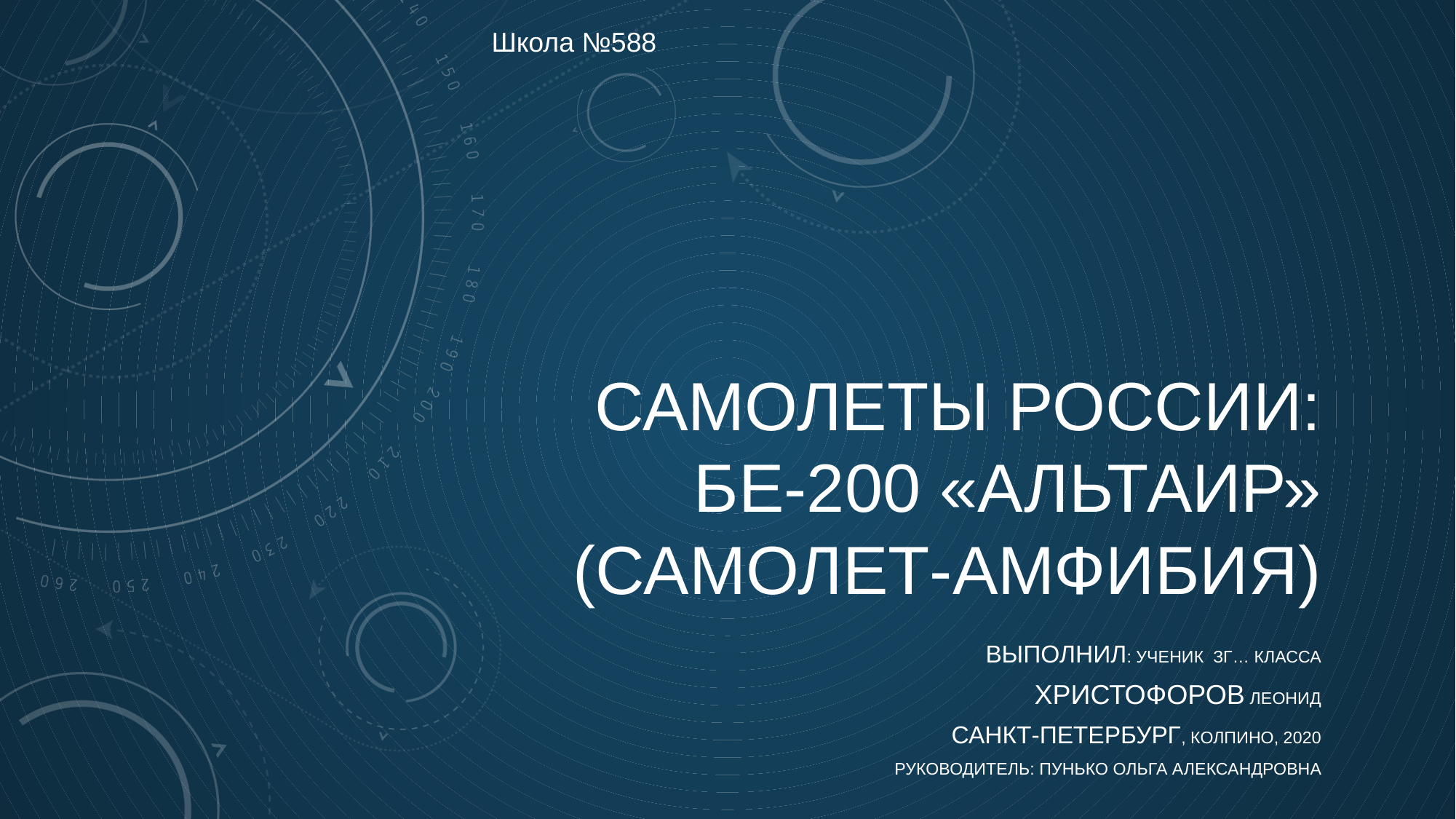

Школа №588
# Самолеты россии: Бе-200 «Альтаир» (самолет-амфибия)
Выполнил: ученик  ЗГ… класса
Христофоров Леонид
САнкт-Петербург, колпино, 2020
Руководитель: Пунько Ольга Александровна